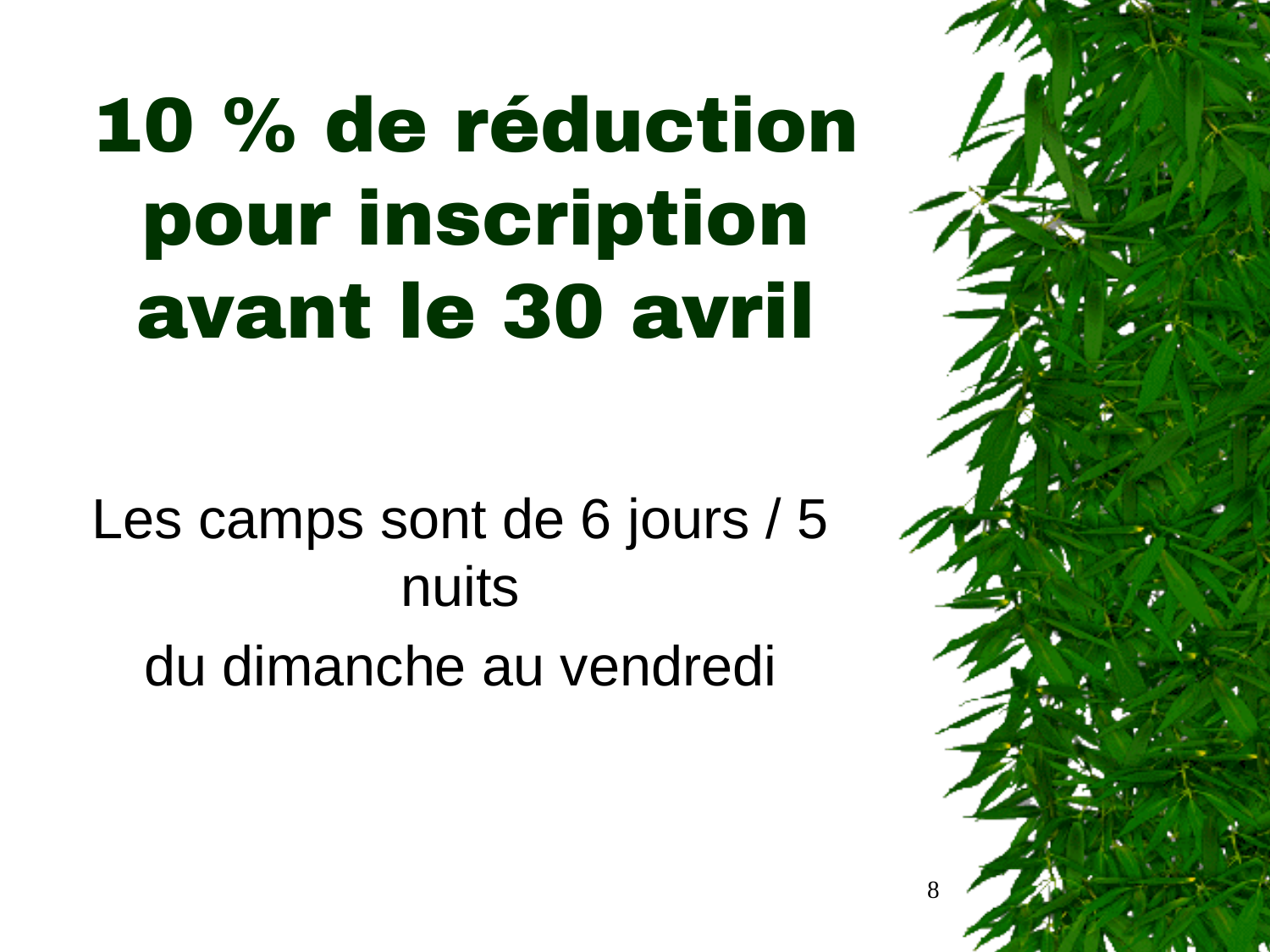

# 10 % de réduction pour inscription avant le 30 avril
Les camps sont de 6 jours / 5 nuits
du dimanche au vendredi
8